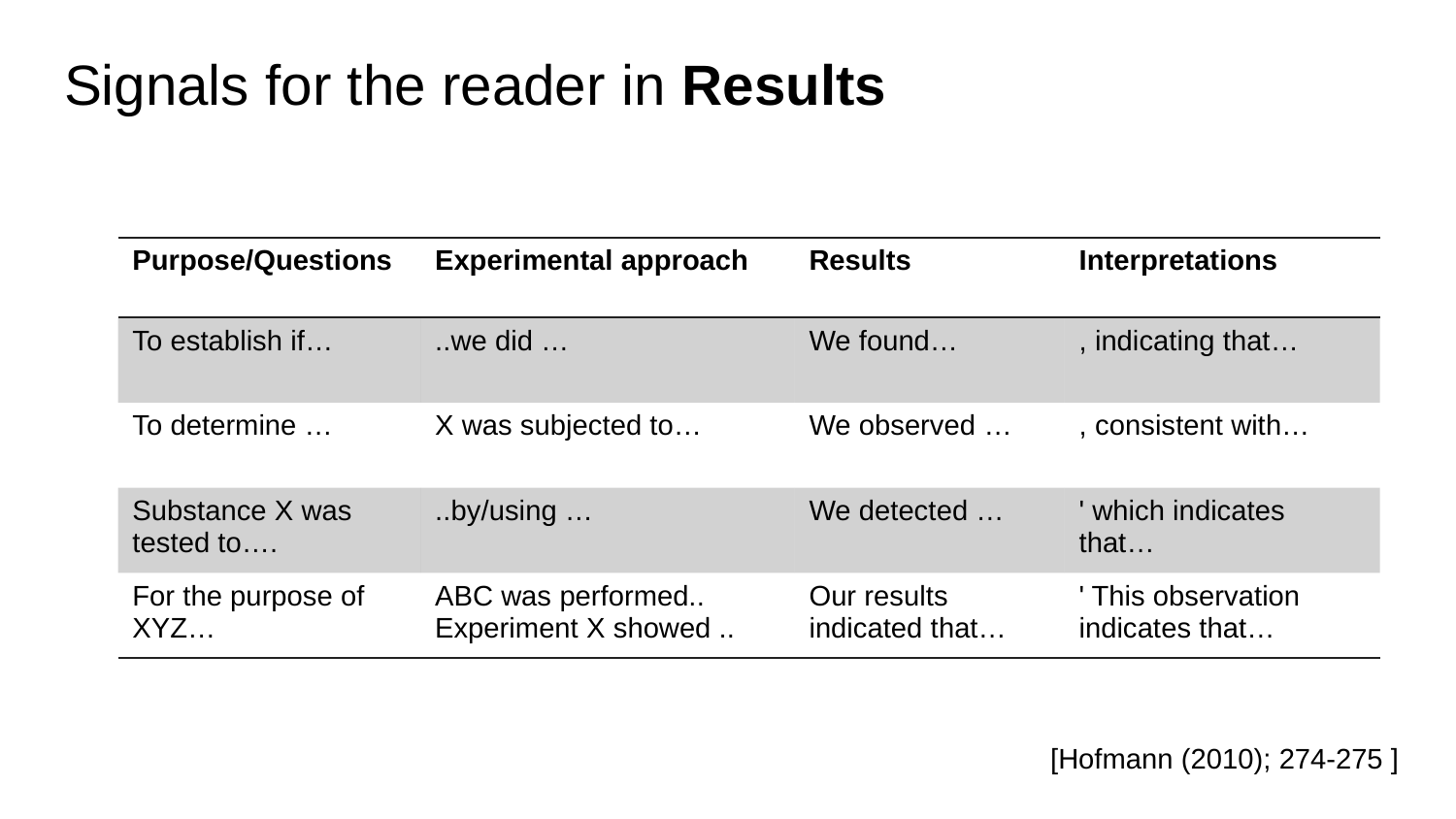

# Signals for the reader in Results
| Purpose/Questions | Experimental approach | Results | Interpretations |
| --- | --- | --- | --- |
| To establish if… | ..we did … | We found… | , indicating that… |
| To determine … | X was subjected to… | We observed … | , consistent with… |
| Substance X was tested to…. | ..by/using … | We detected … | ' which indicates that… |
| For the purpose of XYZ… | ABC was performed.. Experiment X showed .. | Our results indicated that… | ' This observation indicates that… |
[Hofmann (2010); 274-275 ]